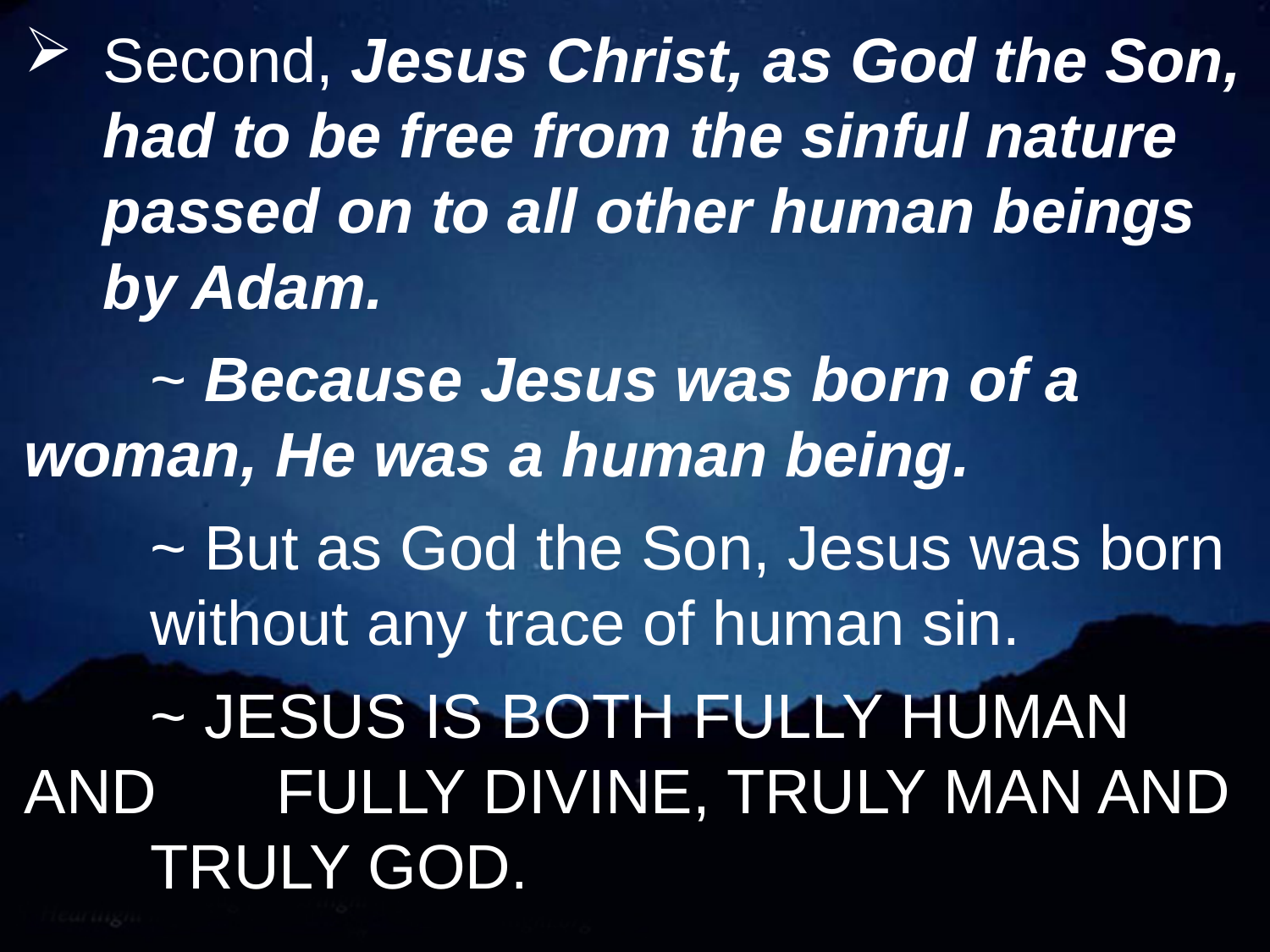

Second, Jesus Christ, as God the Son, had to be free from the sinful nature passed on to all other human beings by Adam.
		~ Because Jesus was born of a 						woman, He was a human being.
		~ But as God the Son, Jesus was born 					without any trace of human sin.
		~ JESUS IS BOTH FULLY HUMAN AND 					FULLY DIVINE, TRULY MAN AND 						TRULY GOD.